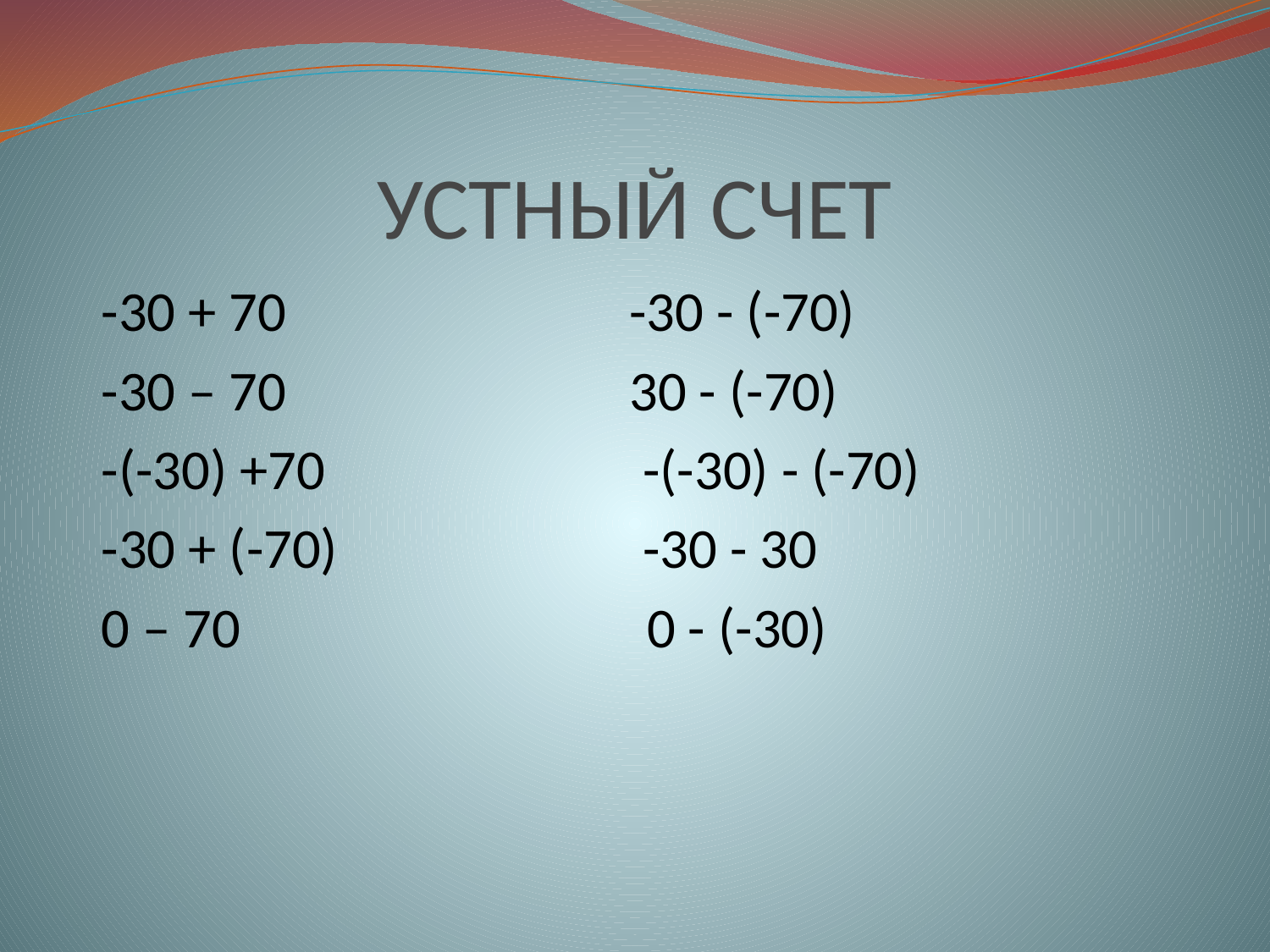

# УСТНЫЙ СЧЕТ
  -30 + 70                           -30 - (-70)
  -30 – 70                           30 - (-70)
  -(-30) +70                         -(-30) - (-70)
  -30 + (-70)                        -30 - 30
  0 – 70                                0 - (-30)